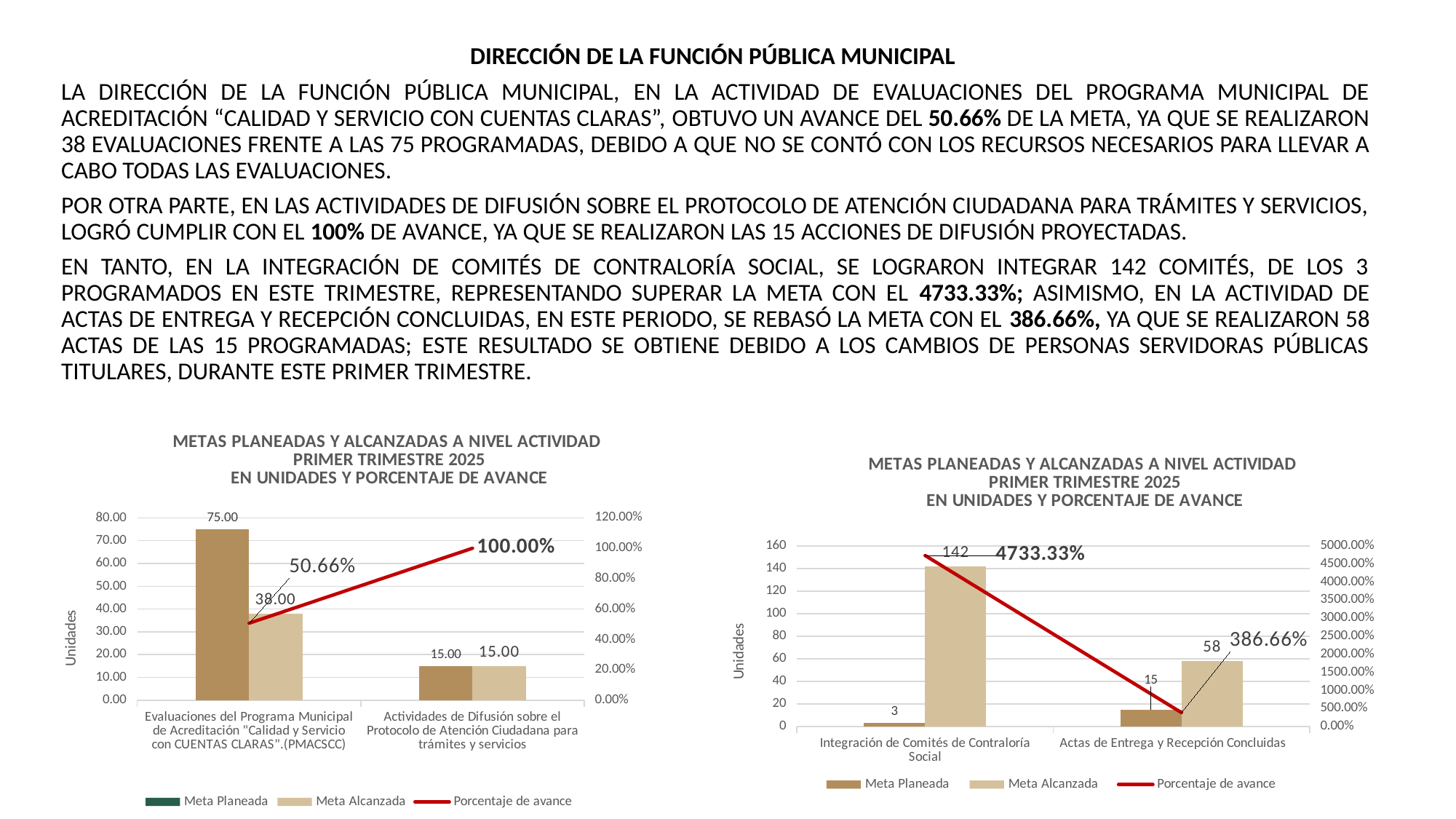

DIRECCIÓN DE LA FUNCIÓN PÚBLICA MUNICIPAL
LA DIRECCIÓN DE LA FUNCIÓN PÚBLICA MUNICIPAL, EN LA ACTIVIDAD DE EVALUACIONES DEL PROGRAMA MUNICIPAL DE ACREDITACIÓN “CALIDAD Y SERVICIO CON CUENTAS CLARAS”, OBTUVO UN AVANCE DEL 50.66% DE LA META, YA QUE SE REALIZARON 38 EVALUACIONES FRENTE A LAS 75 PROGRAMADAS, DEBIDO A QUE NO SE CONTÓ CON LOS RECURSOS NECESARIOS PARA LLEVAR A CABO TODAS LAS EVALUACIONES.
POR OTRA PARTE, EN LAS ACTIVIDADES DE DIFUSIÓN SOBRE EL PROTOCOLO DE ATENCIÓN CIUDADANA PARA TRÁMITES Y SERVICIOS, LOGRÓ CUMPLIR CON EL 100% DE AVANCE, YA QUE SE REALIZARON LAS 15 ACCIONES DE DIFUSIÓN PROYECTADAS.
EN TANTO, EN LA INTEGRACIÓN DE COMITÉS DE CONTRALORÍA SOCIAL, SE LOGRARON INTEGRAR 142 COMITÉS, DE LOS 3 PROGRAMADOS EN ESTE TRIMESTRE, REPRESENTANDO SUPERAR LA META CON EL 4733.33%; ASIMISMO, EN LA ACTIVIDAD DE ACTAS DE ENTREGA Y RECEPCIÓN CONCLUIDAS, EN ESTE PERIODO, SE REBASÓ LA META CON EL 386.66%, YA QUE SE REALIZARON 58 ACTAS DE LAS 15 PROGRAMADAS; ESTE RESULTADO SE OBTIENE DEBIDO A LOS CAMBIOS DE PERSONAS SERVIDORAS PÚBLICAS TITULARES, DURANTE ESTE PRIMER TRIMESTRE.

### Chart: METAS PLANEADAS Y ALCANZADAS A NIVEL ACTIVIDAD
PRIMER TRIMESTRE 2025
EN UNIDADES Y PORCENTAJE DE AVANCE

| Category | Meta Planeada | Meta Alcanzada |  |
|---|---|---|---|
| Evaluaciones del Programa Municipal de Acreditación "Calidad y Servicio con CUENTAS CLARAS".(PMACSCC)
 | 75.0 | 38.0 | 0.5066666666666667 |
| Actividades de Difusión sobre el Protocolo de Atención Ciudadana para trámites y servicios | 15.0 | 15.0 | 1.0 |

### Chart: METAS PLANEADAS Y ALCANZADAS A NIVEL ACTIVIDAD
PRIMER TRIMESTRE 2025
EN UNIDADES Y PORCENTAJE DE AVANCE

| Category | Meta Planeada | Meta Alcanzada |  |
|---|---|---|---|
| Integración de Comités de Contraloría Social | 3.0 | 142.0 | 47.333333333333336 |
| Actas de Entrega y Recepción Concluidas      | 15.0 | 58.0 | 3.8666666666666667 |